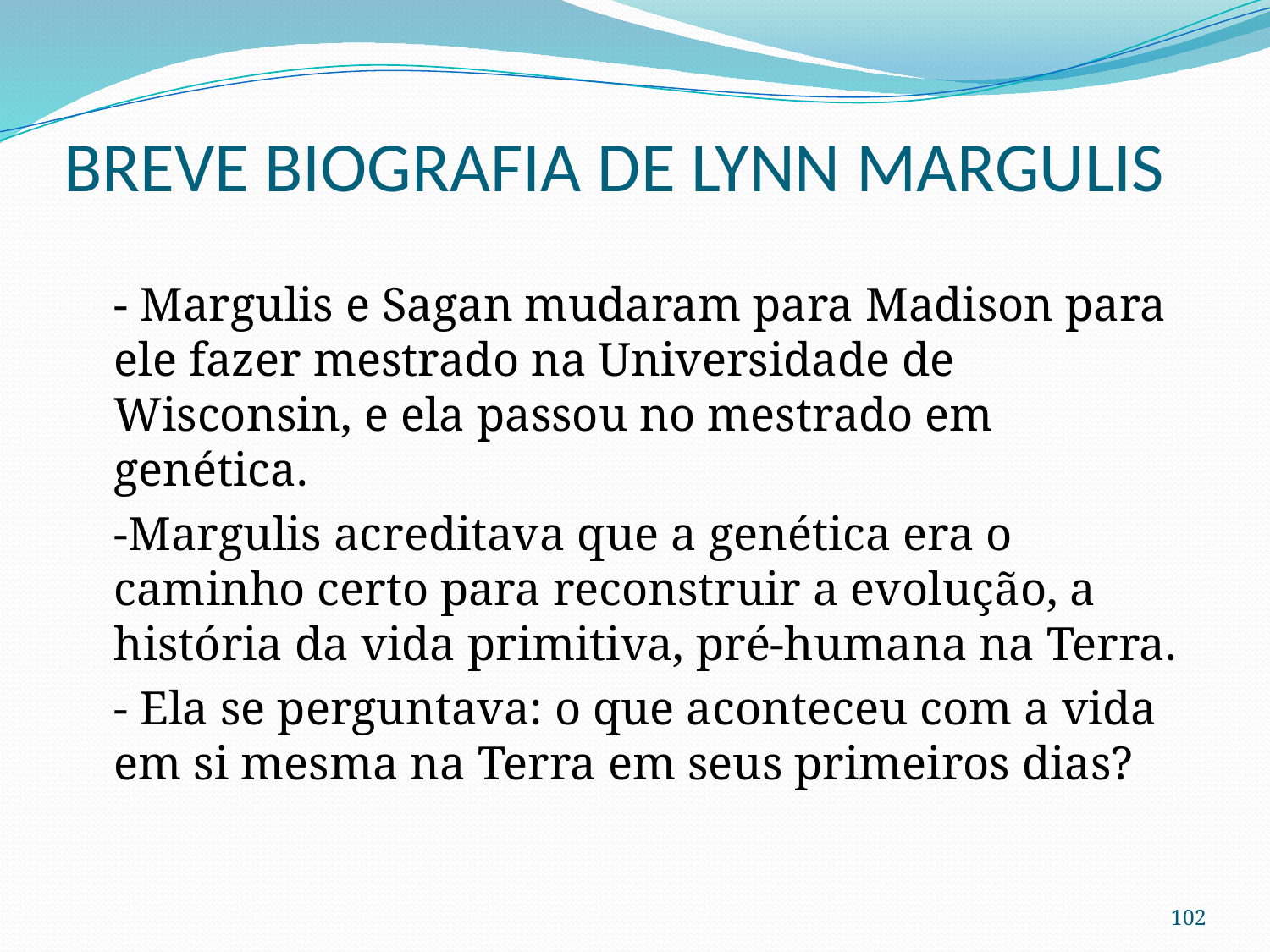

# BREVE BIOGRAFIA DE LYNN MARGULIS
	- Margulis e Sagan mudaram para Madison para ele fazer mestrado na Universidade de Wisconsin, e ela passou no mestrado em genética.
	-Margulis acreditava que a genética era o caminho certo para reconstruir a evolução, a história da vida primitiva, pré-humana na Terra.
	- Ela se perguntava: o que aconteceu com a vida em si mesma na Terra em seus primeiros dias?
102